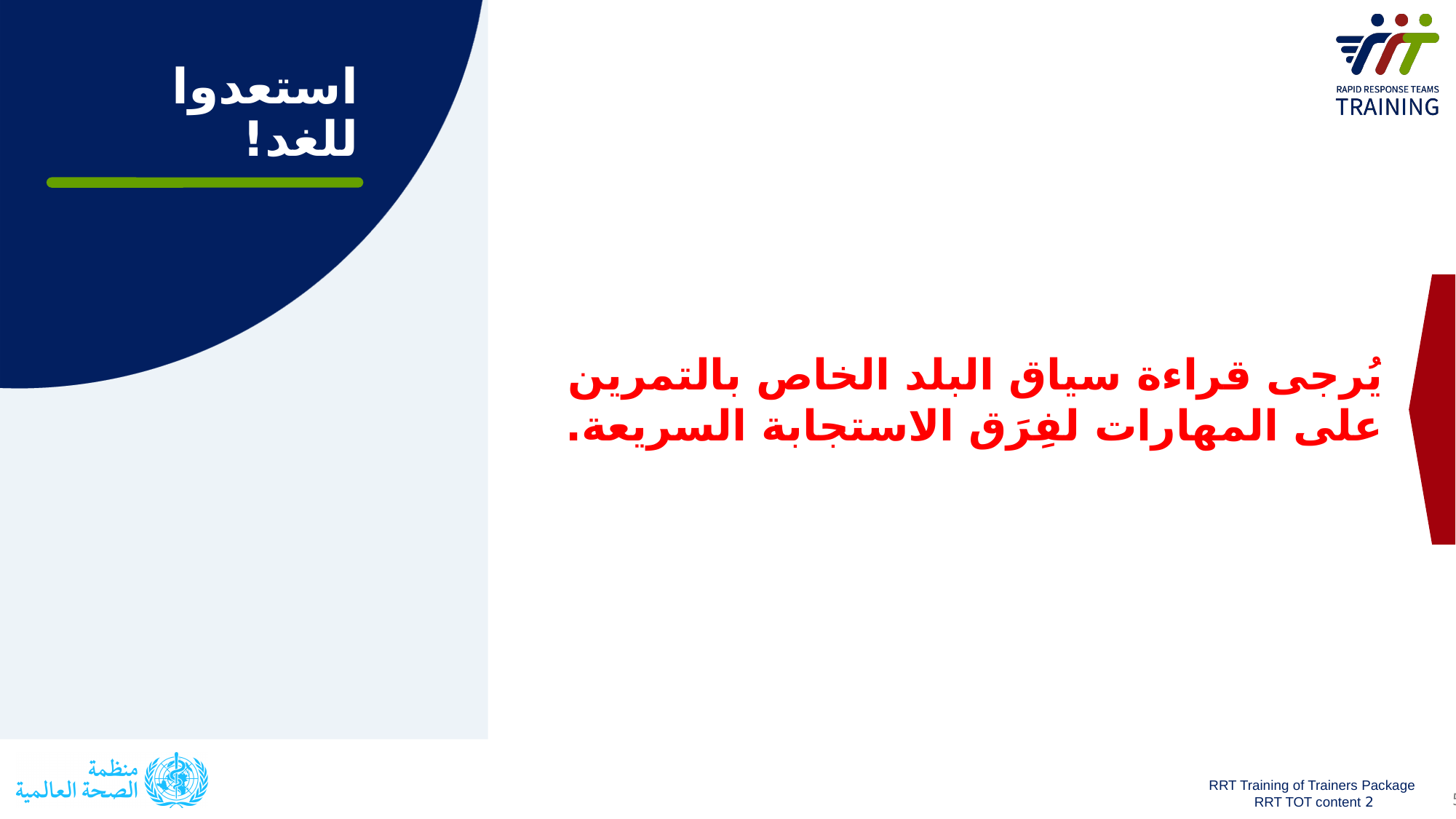

# استعدوا للغد!
يُرجى قراءة سياق البلد الخاص بالتمرين على المهارات لفِرَق الاستجابة السريعة.